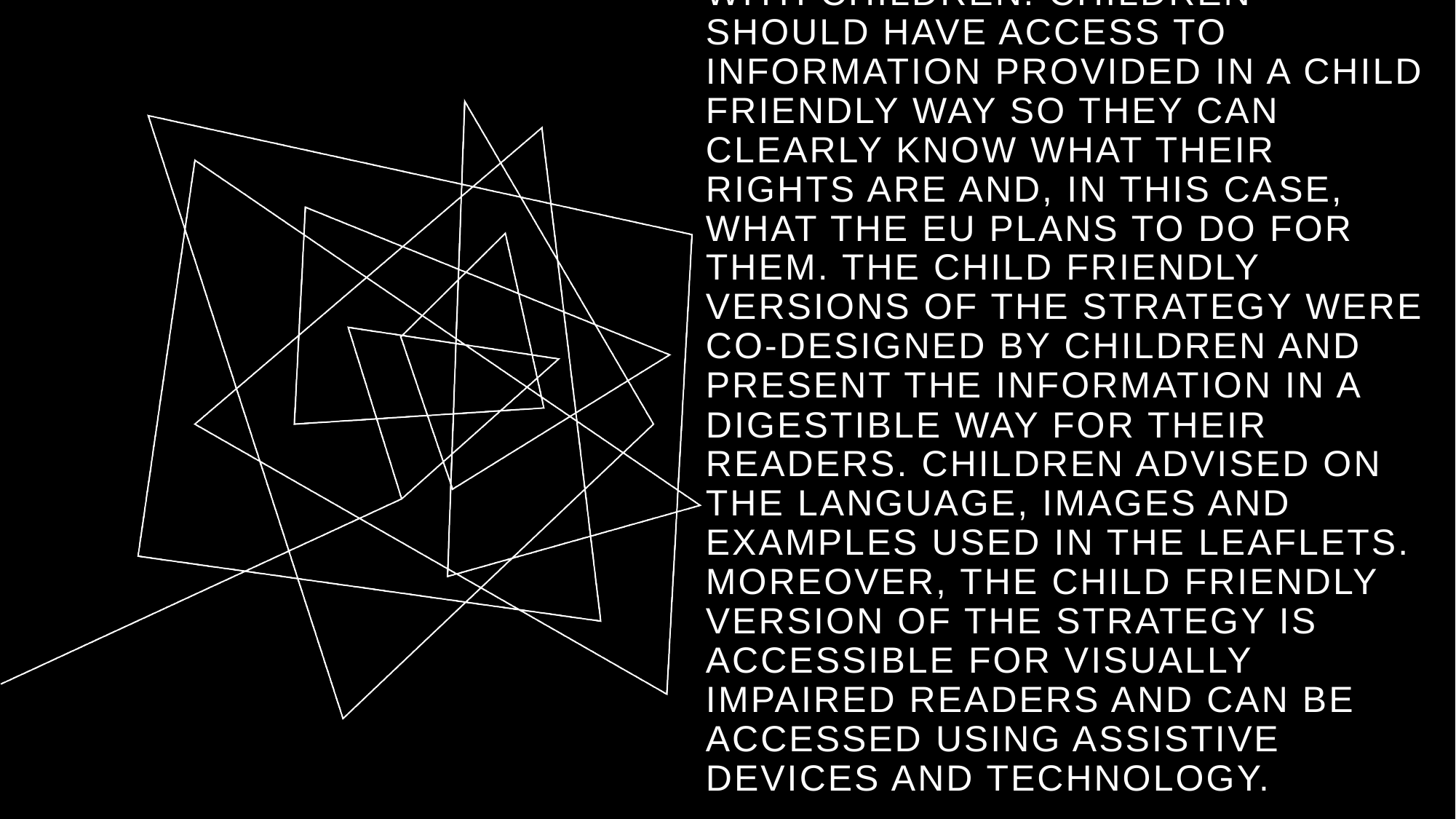

# The EU Strategy on the Rights of the Child has been developed for children and with children. Children should have access to information provided in a child friendly way so they can clearly know what their rights are and, in this case, what the EU plans to do for them. The child friendly versions of the strategy were co-designed by children and present the information in a digestible way for their readers. Children advised on the language, images and examples used in the leaflets. Moreover, the child friendly version of the strategy is accessible for visually impaired readers and can be accessed using assistive devices and technology.